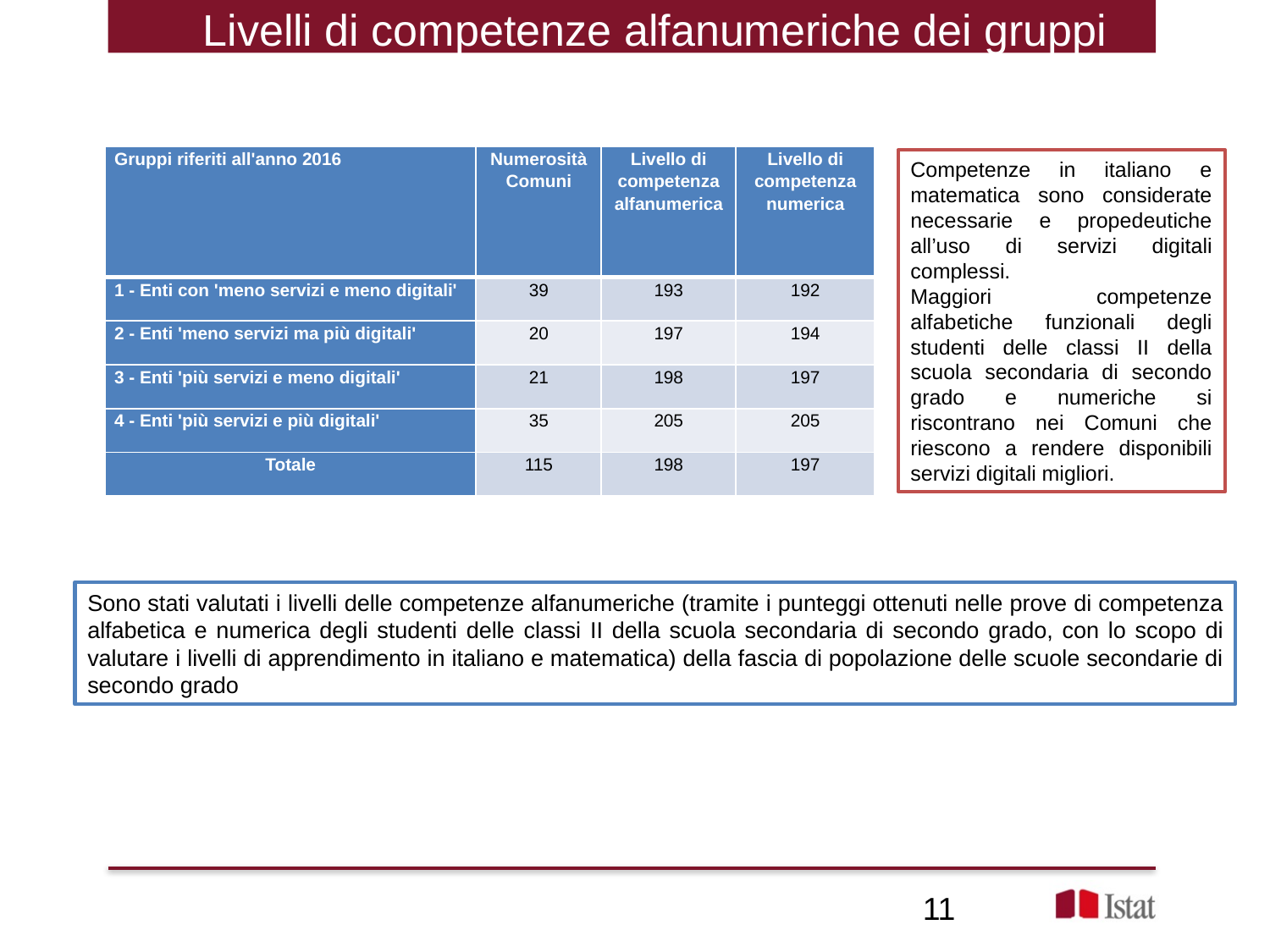

# Livelli di competenze alfanumeriche dei gruppi
| Gruppi riferiti all'anno 2016 | Numerosità Comuni | Livello di competenza alfanumerica | Livello di competenza numerica |
| --- | --- | --- | --- |
| 1 - Enti con 'meno servizi e meno digitali' | 39 | 193 | 192 |
| 2 - Enti 'meno servizi ma più digitali' | 20 | 197 | 194 |
| 3 - Enti 'più servizi e meno digitali' | 21 | 198 | 197 |
| 4 - Enti 'più servizi e più digitali' | 35 | 205 | 205 |
| Totale | 115 | 198 | 197 |
Competenze in italiano e matematica sono considerate necessarie e propedeutiche all’uso di servizi digitali complessi.
Maggiori competenze alfabetiche funzionali degli studenti delle classi II della scuola secondaria di secondo grado e numeriche si riscontrano nei Comuni che riescono a rendere disponibili servizi digitali migliori.
Sono stati valutati i livelli delle competenze alfanumeriche (tramite i punteggi ottenuti nelle prove di competenza alfabetica e numerica degli studenti delle classi II della scuola secondaria di secondo grado, con lo scopo di valutare i livelli di apprendimento in italiano e matematica) della fascia di popolazione delle scuole secondarie di secondo grado
11